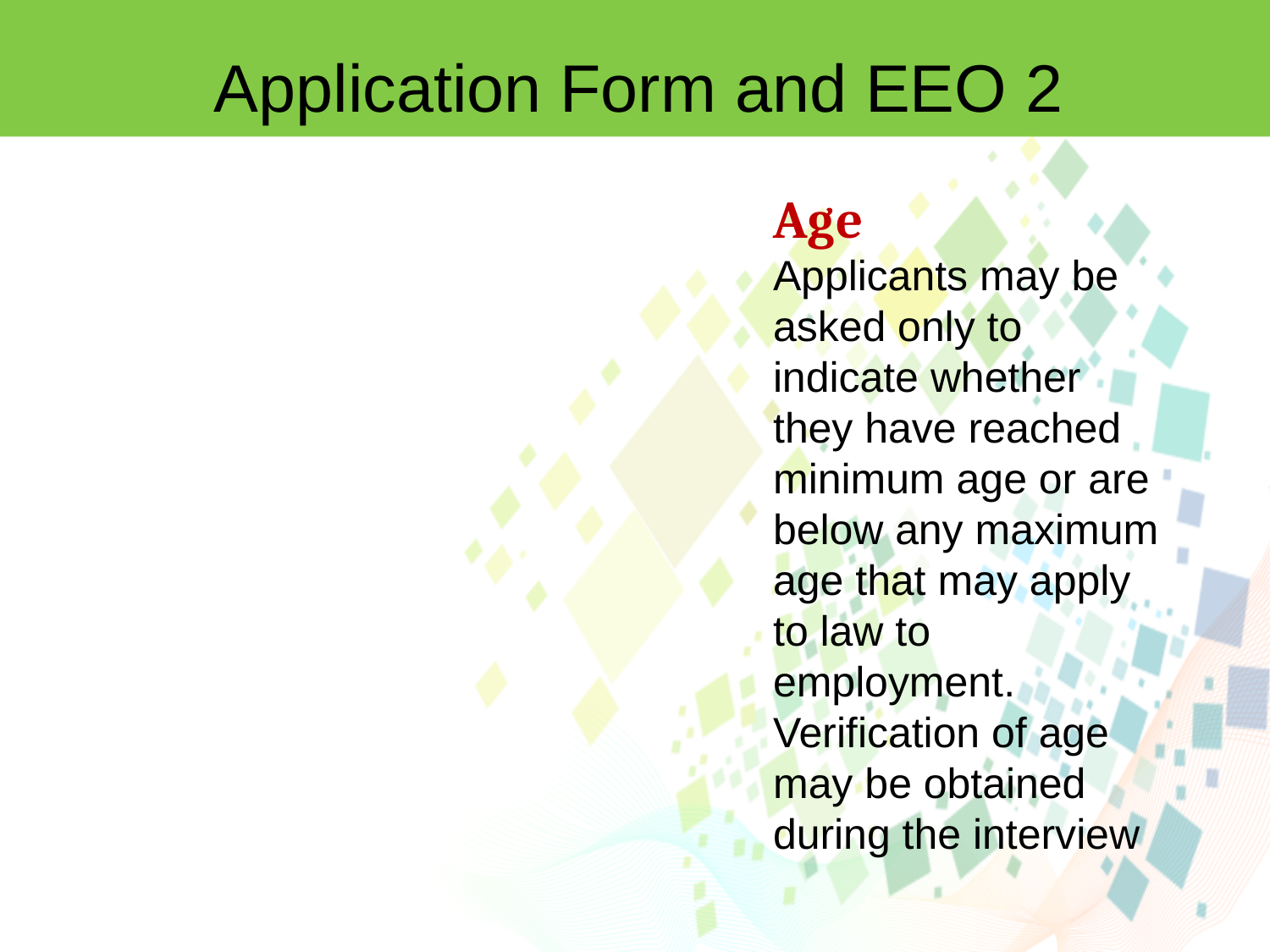

Application Form and EEO 2
Age
Applicants may be asked only to indicate whether they have reached minimum age or are below any maximum age that may apply to law to employment. Verification of age may be obtained during the interview